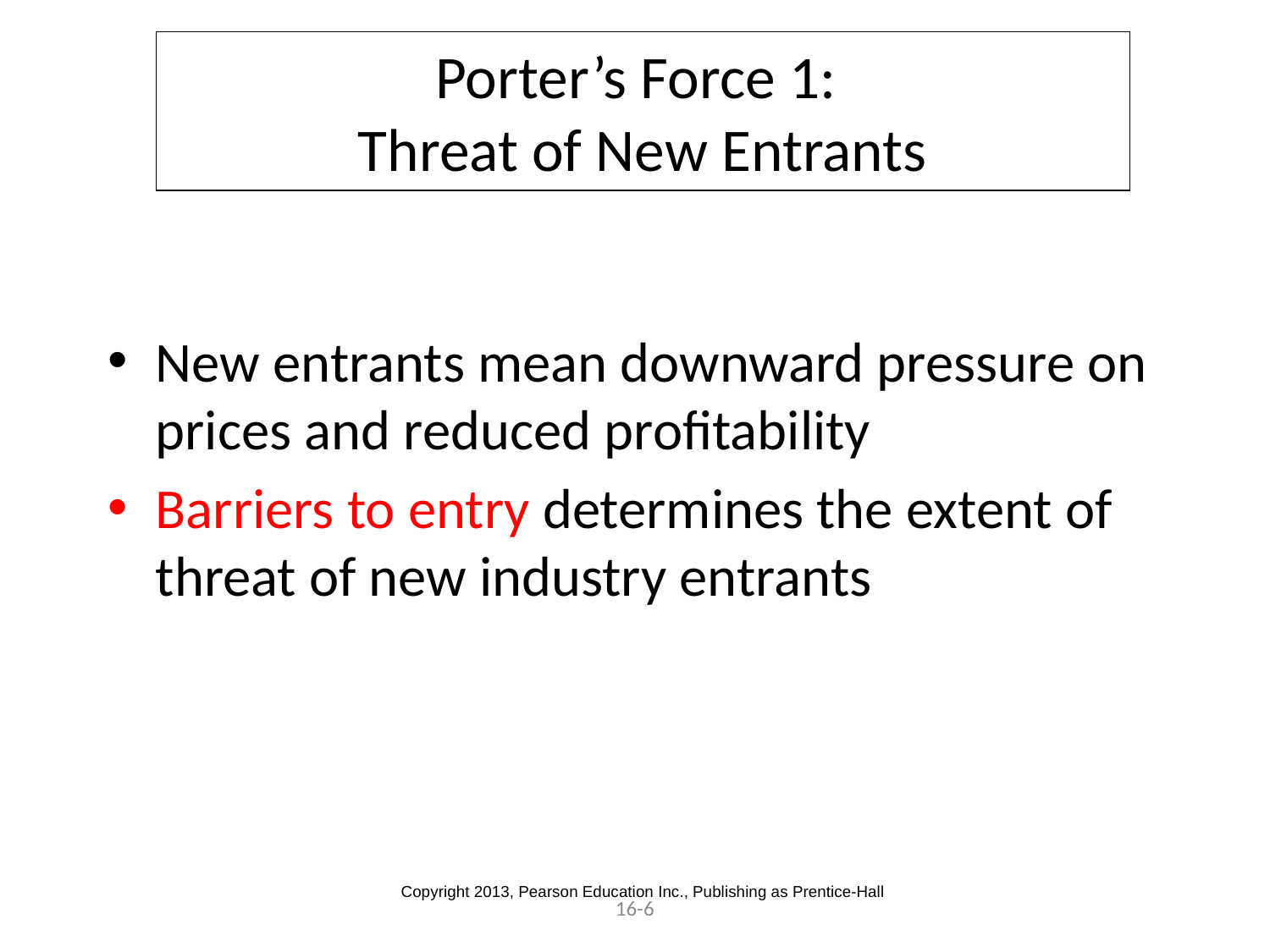

# Porter’s Force 1: Threat of New Entrants
New entrants mean downward pressure on prices and reduced profitability
Barriers to entry determines the extent of threat of new industry entrants

Copyright 2013, Pearson Education Inc., Publishing as Prentice-Hall

16-6